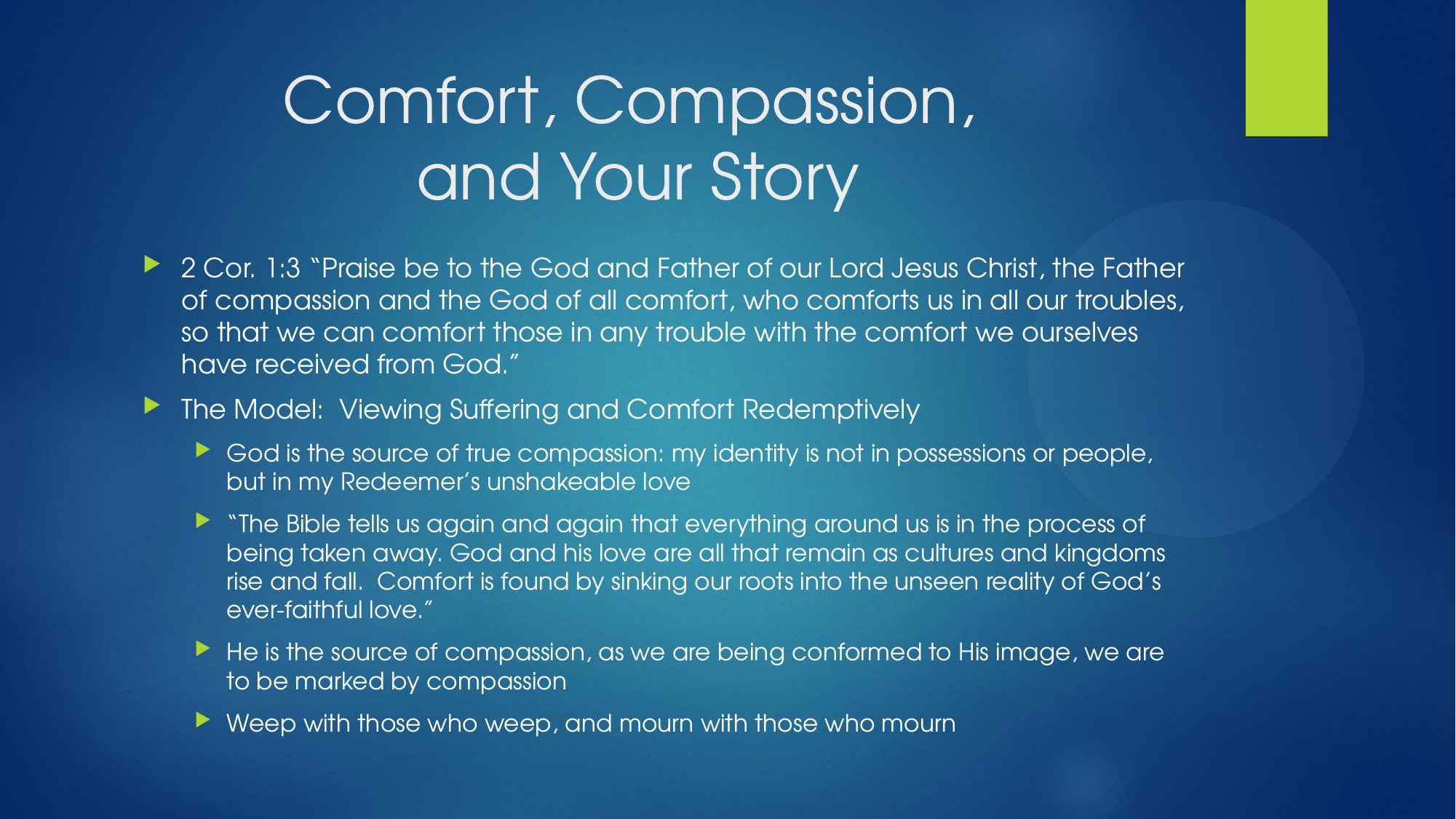

# Comfort, Compassion, and Your Story
2 Cor. 1:3 “Praise be to the God and Father of our Lord Jesus Christ, the Father of compassion and the God of all comfort, who comforts us in all our troubles, so that we can comfort those in any trouble with the comfort we ourselves have received from God.”
The Model:  Viewing Suffering and Comfort Redemptively
God is the source of true compassion: my identity is not in possessions or people, but in my Redeemer’s unshakeable love
“The Bible tells us again and again that everything around us is in the process of being taken away. God and his love are all that remain as cultures and kingdoms rise and fall.  Comfort is found by sinking our roots into the unseen reality of God’s ever-faithful love.”
He is the source of compassion, as we are being conformed to His image, we are to be marked by compassion
Weep with those who weep, and mourn with those who mourn